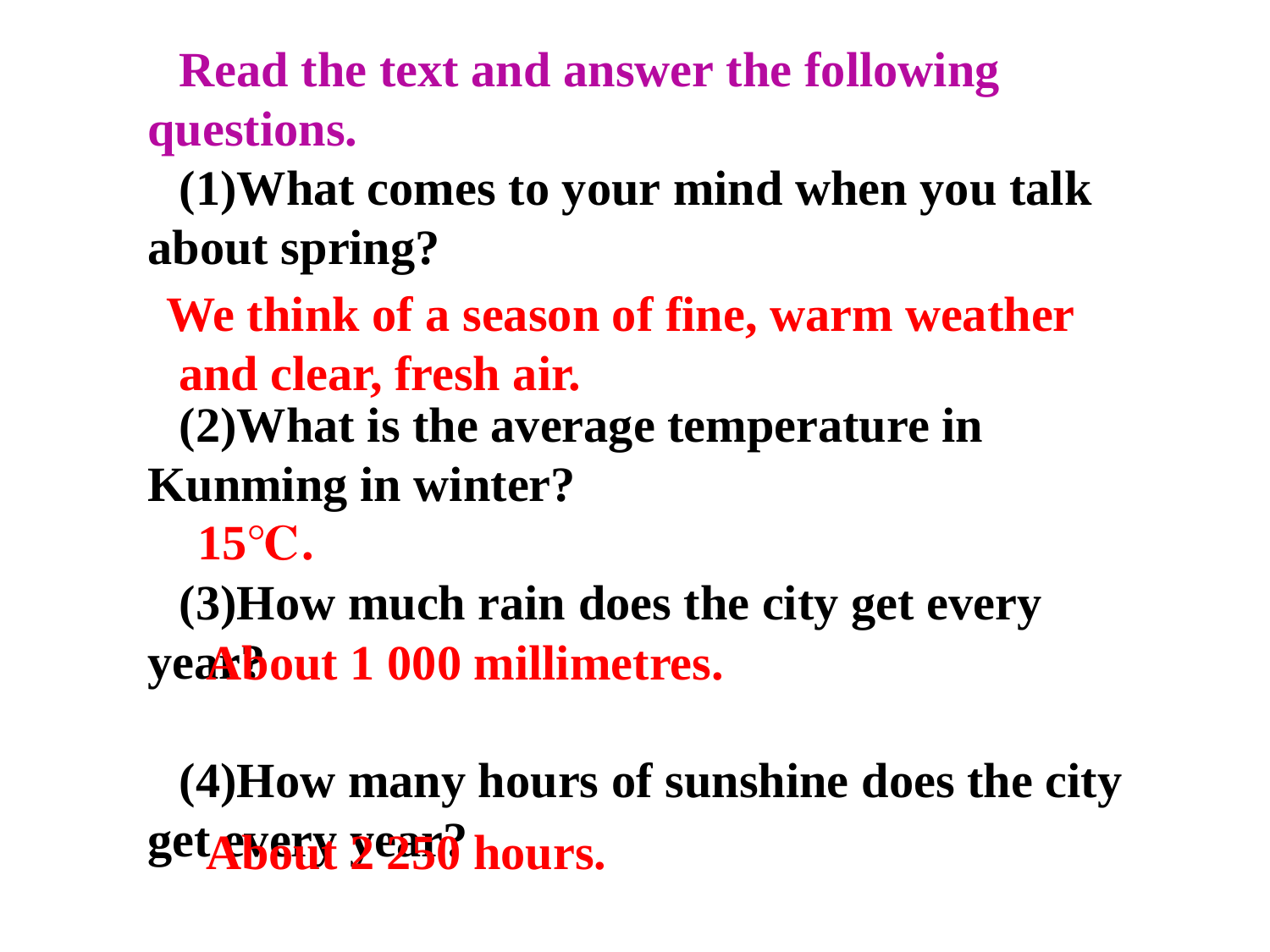

Read the text and answer the following questions.
(1)What comes to your mind when you talk about spring?

(2)What is the average temperature in Kunming in winter?

(3)How much rain does the city get every year?

(4)How many hours of sunshine does the city get every year?
We think of a season of fine, warm weather
 and clear, fresh air.
15℃.
About 1 000 millimetres.
About 2 250 hours.